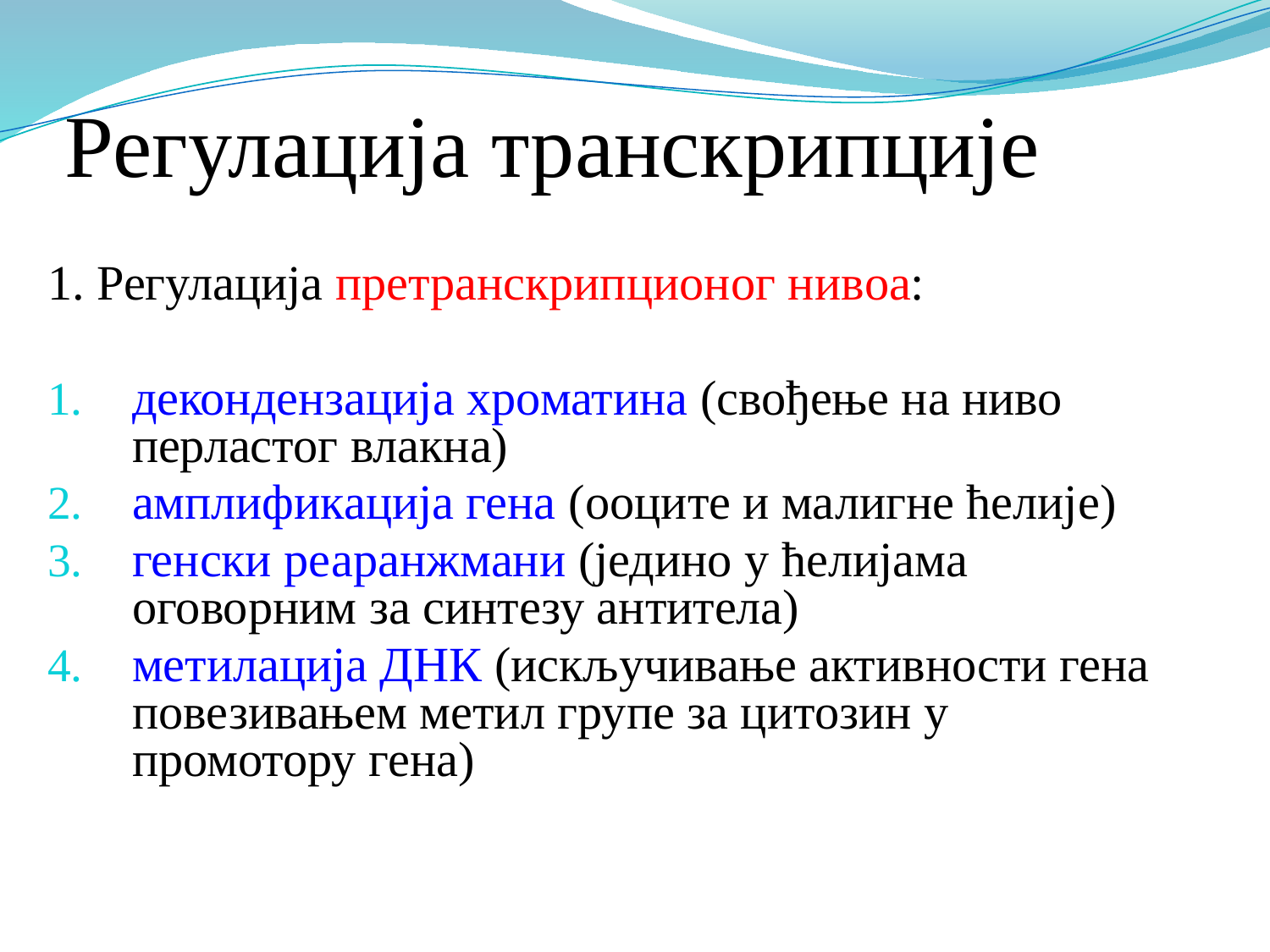

# Регулација транскрипције
1. Регулација претранскрипционог нивоа:

декондензација хроматина (свођење на ниво перластог влакна)
амплификација гена (ооците и малигне ћелије)
генски реаранжмани (једино у ћелијама оговорним за синтезу антитела)
метилација ДНК (искључивање активности гена повезивањем метил групе за цитозин у промотору гена)